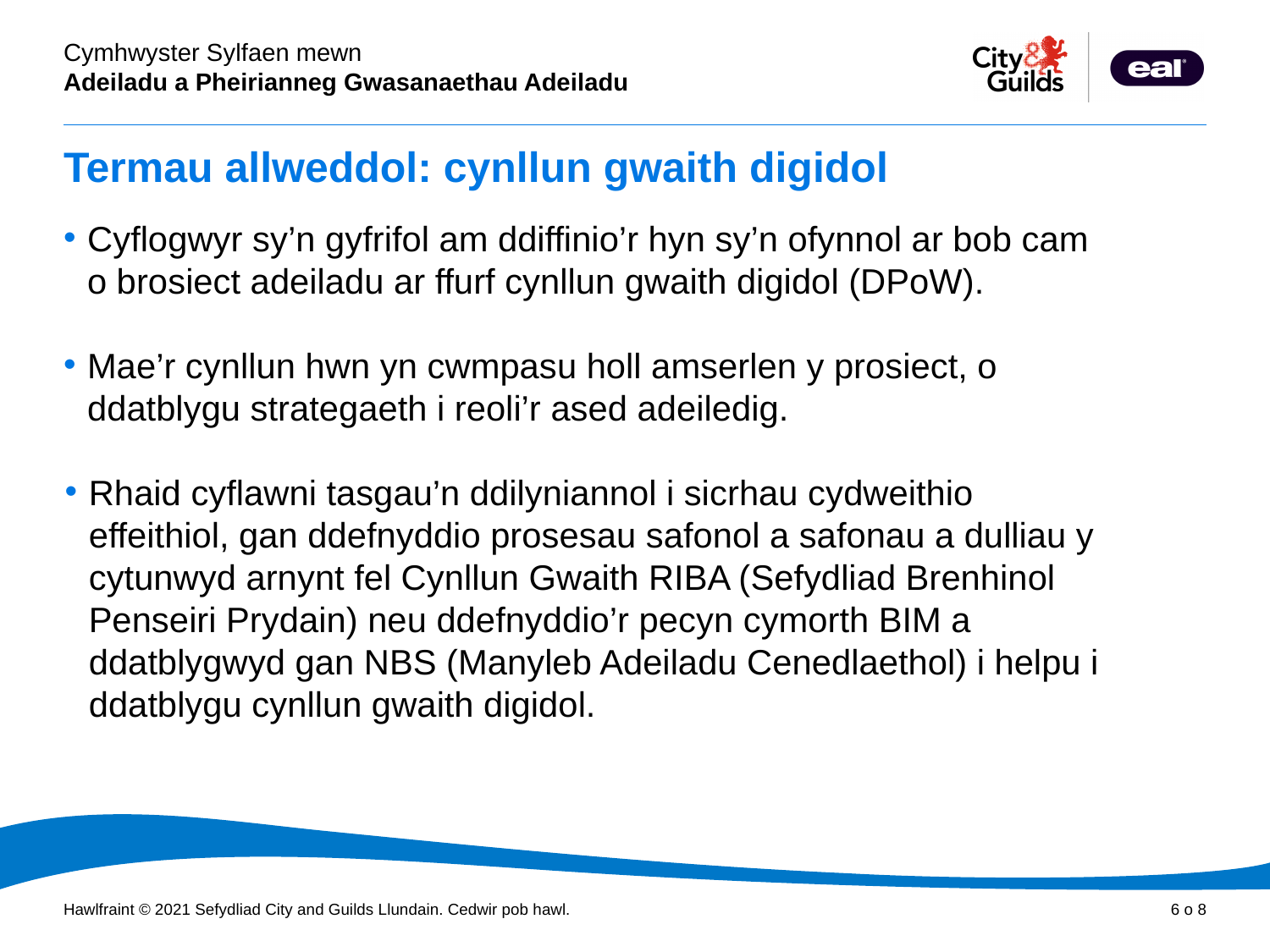

# Termau allweddol: cynllun gwaith digidol
Cyflogwyr sy’n gyfrifol am ddiffinio’r hyn sy’n ofynnol ar bob cam o brosiect adeiladu ar ffurf cynllun gwaith digidol (DPoW).

Mae’r cynllun hwn yn cwmpasu holl amserlen y prosiect, o ddatblygu strategaeth i reoli’r ased adeiledig.

Rhaid cyflawni tasgau’n ddilyniannol i sicrhau cydweithio effeithiol, gan ddefnyddio prosesau safonol a safonau a dulliau y cytunwyd arnynt fel Cynllun Gwaith RIBA (Sefydliad Brenhinol Penseiri Prydain) neu ddefnyddio’r pecyn cymorth BIM a ddatblygwyd gan NBS (Manyleb Adeiladu Cenedlaethol) i helpu i ddatblygu cynllun gwaith digidol.

style for sources.